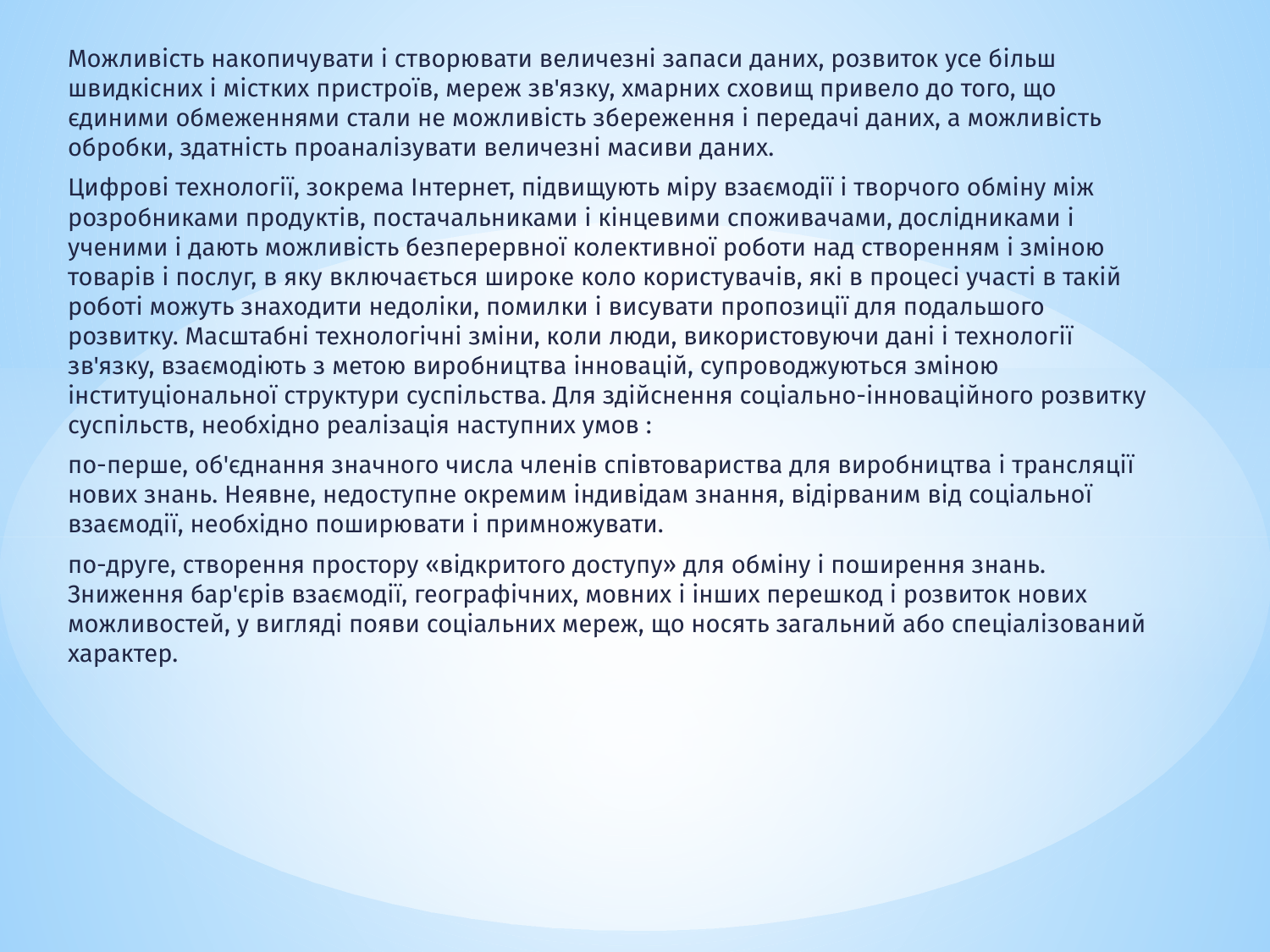

Можливість накопичувати і створювати величезні запаси даних, розвиток усе більш швидкісних і містких пристроїв, мереж зв'язку, хмарних сховищ привело до того, що єдиними обмеженнями стали не можливість збереження і передачі даних, а можливість обробки, здатність проаналізувати величезні масиви даних.
Цифрові технології, зокрема Інтернет, підвищують міру взаємодії і творчого обміну між розробниками продуктів, постачальниками і кінцевими споживачами, дослідниками і ученими і дають можливість безперервної колективної роботи над створенням і зміною товарів і послуг, в яку включається широке коло користувачів, які в процесі участі в такій роботі можуть знаходити недоліки, помилки і висувати пропозиції для подальшого розвитку. Масштабні технологічні зміни, коли люди, використовуючи дані і технології зв'язку, взаємодіють з метою виробництва інновацій, супроводжуються зміною інституціональної структури суспільства. Для здійснення соціально-інноваційного розвитку суспільств, необхідно реалізація наступних умов :
по-перше, об'єднання значного числа членів співтовариства для виробництва і трансляції нових знань. Неявне, недоступне окремим індивідам знання, відірваним від соціальної взаємодії, необхідно поширювати і примножувати.
по-друге, створення простору «відкритого доступу» для обміну і поширення знань. Зниження бар'єрів взаємодії, географічних, мовних і інших перешкод і розвиток нових можливостей, у вигляді появи соціальних мереж, що носять загальний або спеціалізований характер.